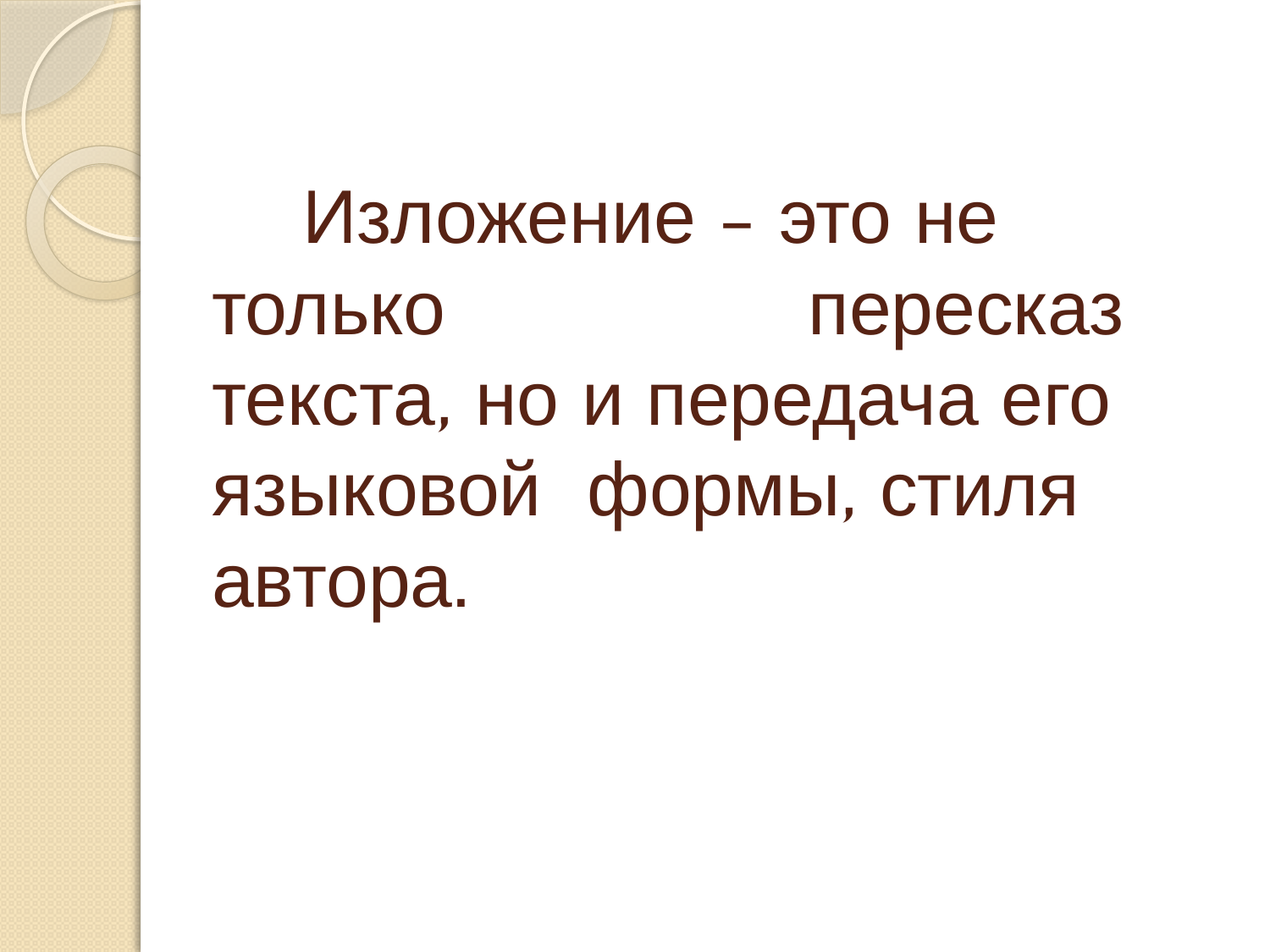

# Изложение – это не только                пересказ текста, но и передача его  языковой  формы, стиля автора.